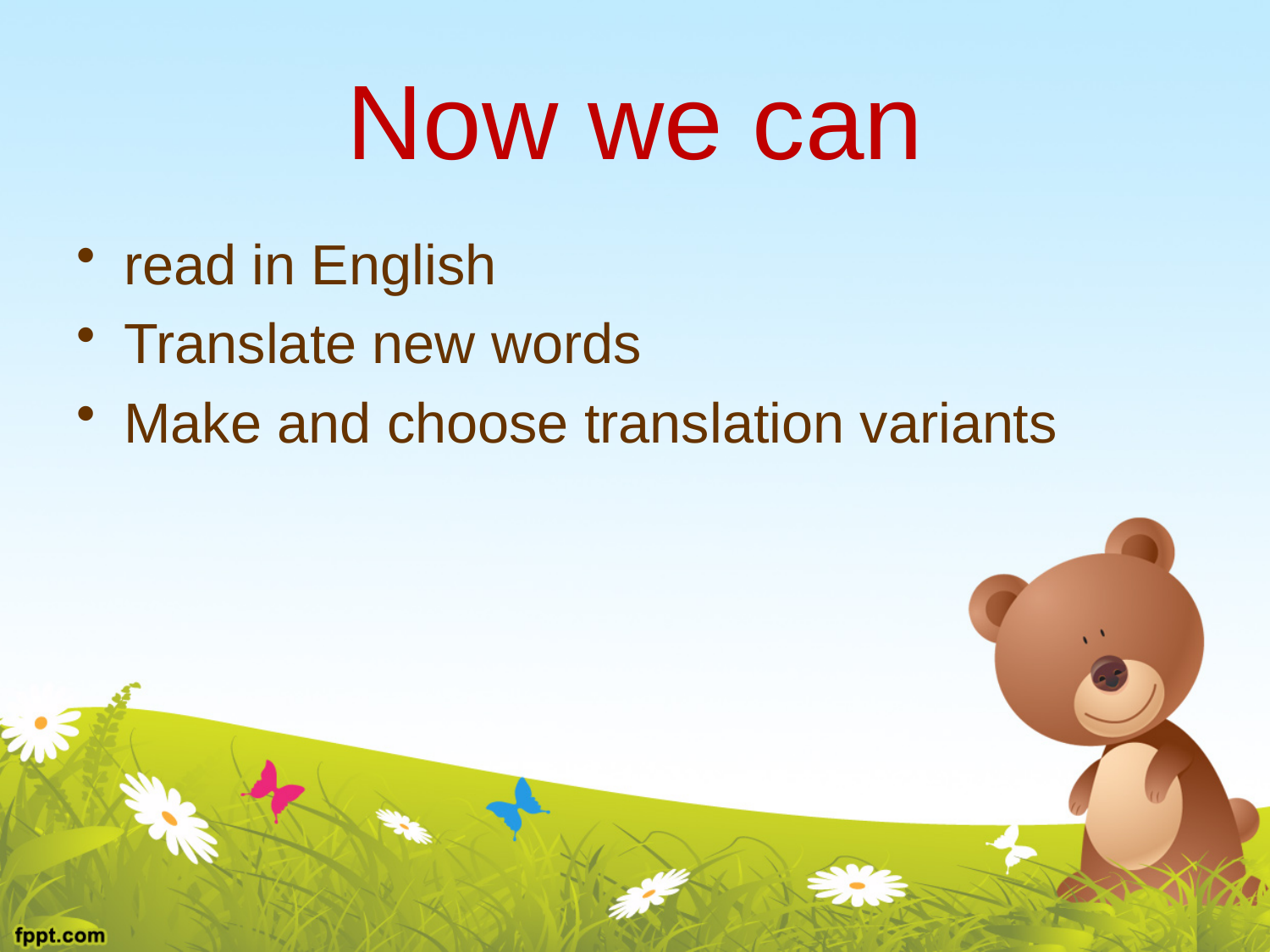

# Now we can
read in English
Translate new words
Make and choose translation variants